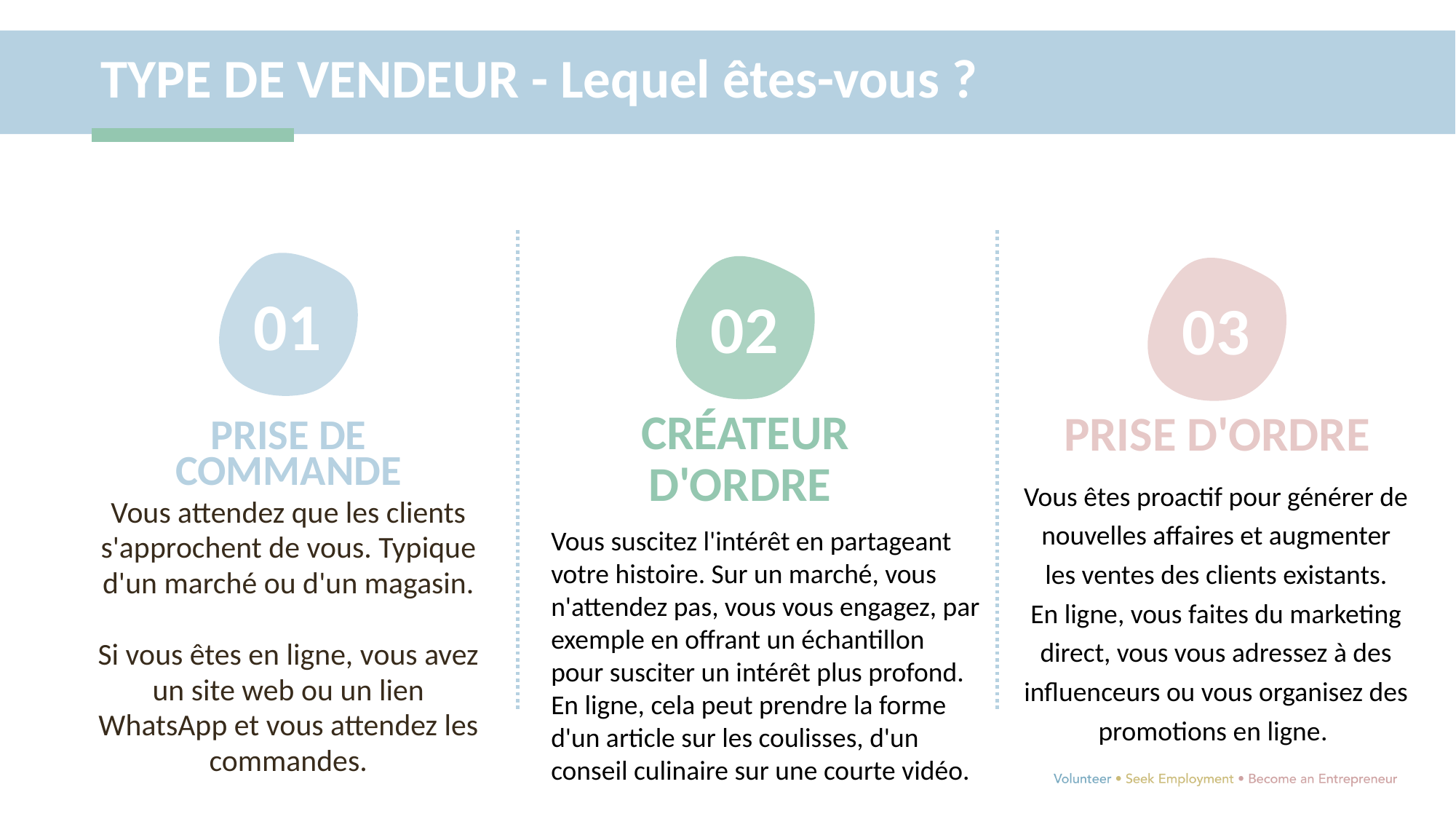

TYPE DE VENDEUR - Lequel êtes-vous ?

01

02

03
CRÉATEUR D'ORDRE

PRISE D'ORDRE
PRISE DE COMMANDE
Vous attendez que les clients s'approchent de vous. Typique d'un marché ou d'un magasin.

Si vous êtes en ligne, vous avez un site web ou un lien WhatsApp et vous attendez les commandes.
Vous êtes proactif pour générer de nouvelles affaires et augmenter les ventes des clients existants.
En ligne, vous faites du marketing direct, vous vous adressez à des influenceurs ou vous organisez des promotions en ligne.

Vous suscitez l'intérêt en partageant votre histoire. Sur un marché, vous n'attendez pas, vous vous engagez, par exemple en offrant un échantillon pour susciter un intérêt plus profond.
En ligne, cela peut prendre la forme d'un article sur les coulisses, d'un conseil culinaire sur une courte vidéo.